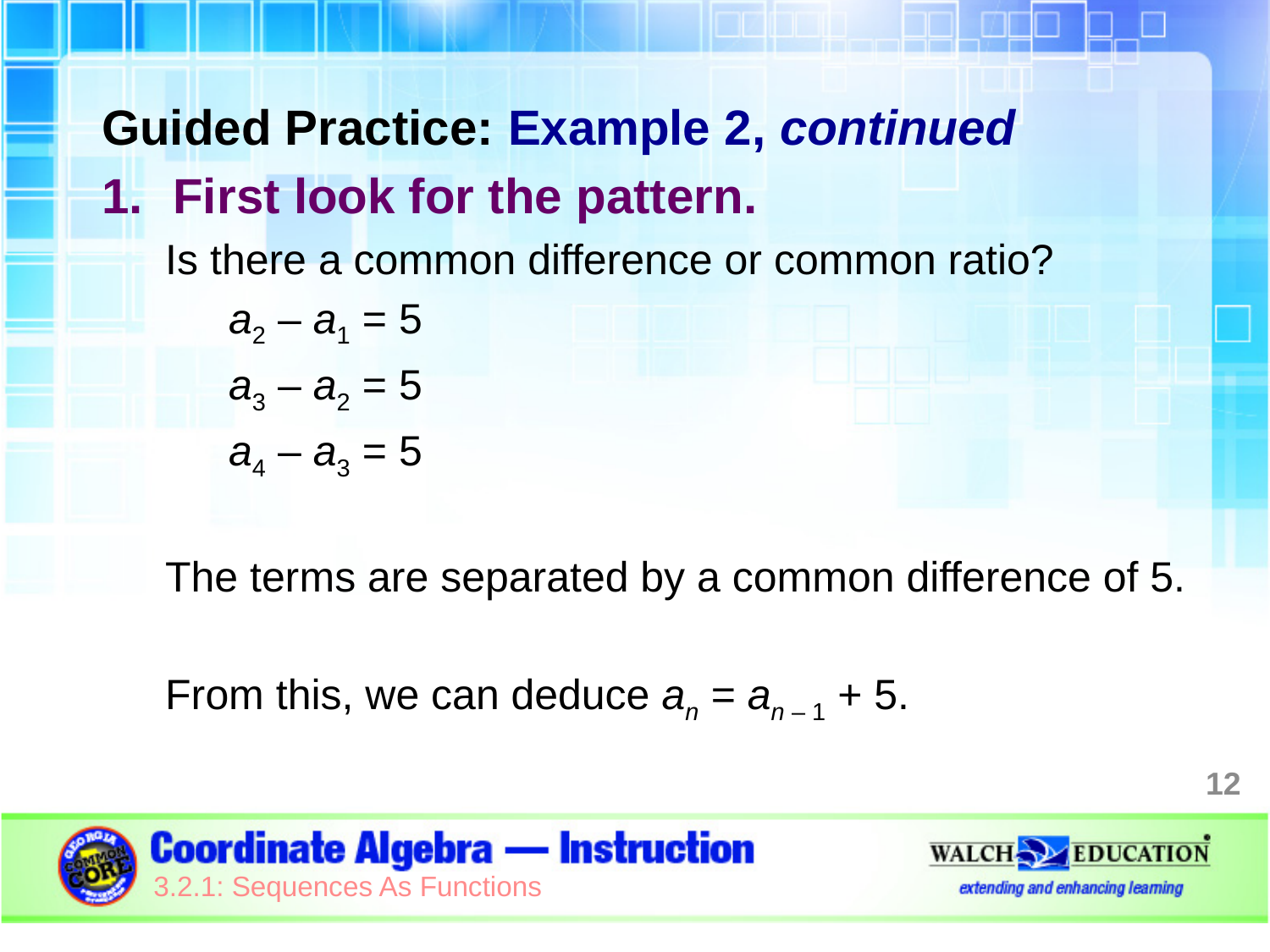

Guided Practice: Example 2, continued
First look for the pattern.
Is there a common difference or common ratio?
a2 – a1 = 5
a3 – a2 = 5
a4 – a3 = 5

The terms are separated by a common difference of 5.

From this, we can deduce an = an – 1 + 5.
12
3.2.1: Sequences As Functions